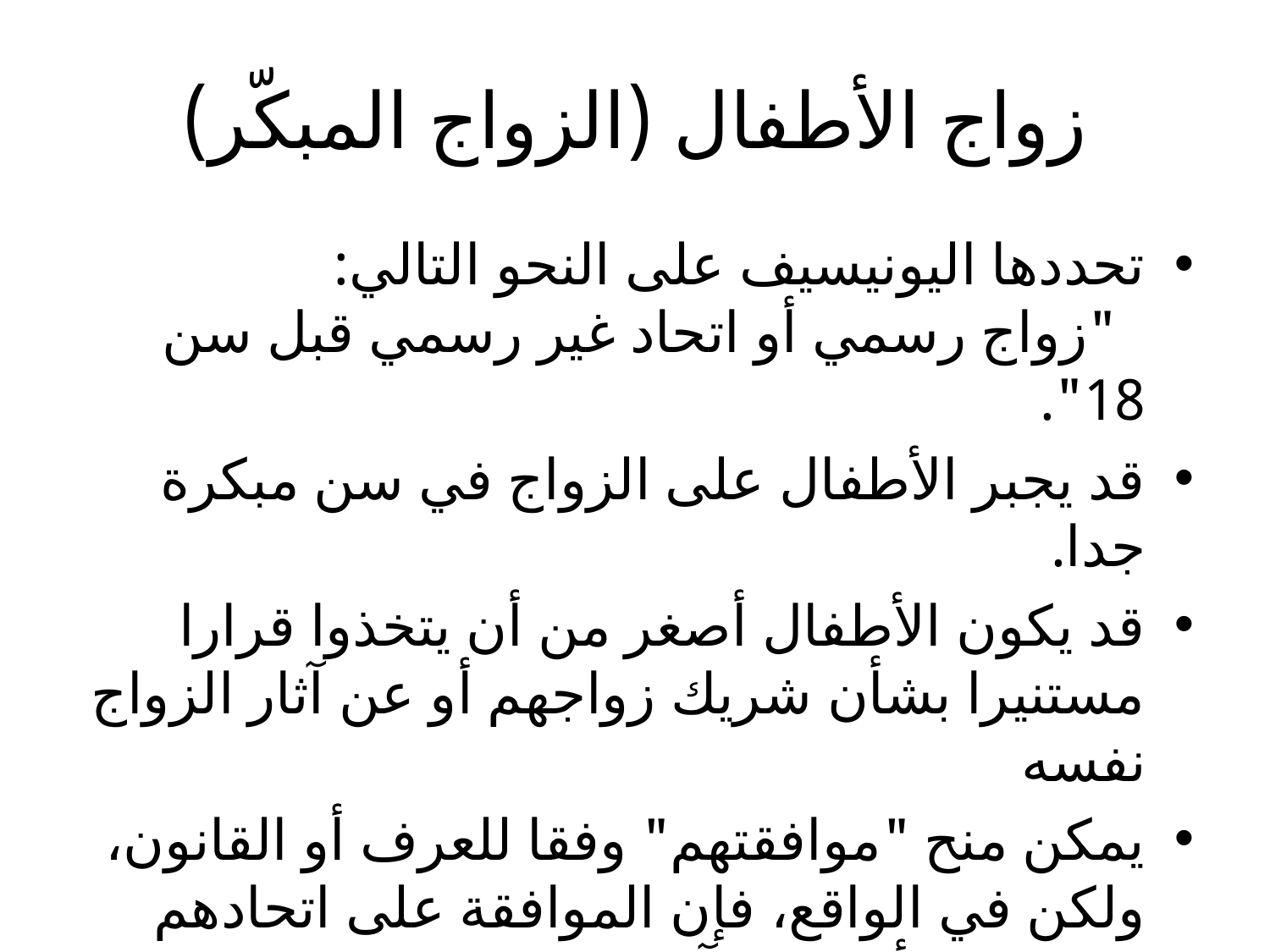

# زواج الأطفال (الزواج المبكّر)
تحددها اليونيسيف على النحو التالي:
  "زواج رسمي أو اتحاد غير رسمي قبل سن 18".
قد يجبر الأطفال على الزواج في سن مبكرة جدا.
قد يكون الأطفال أصغر من أن يتخذوا قرارا مستنيرا بشأن شريك زواجهم أو عن آثار الزواج نفسه
يمكن منح "موافقتهم" وفقا للعرف أو القانون، ولكن في الواقع، فإن الموافقة على اتحادهم الملزم قد أدلى بها آخرون نيابة عنهم.